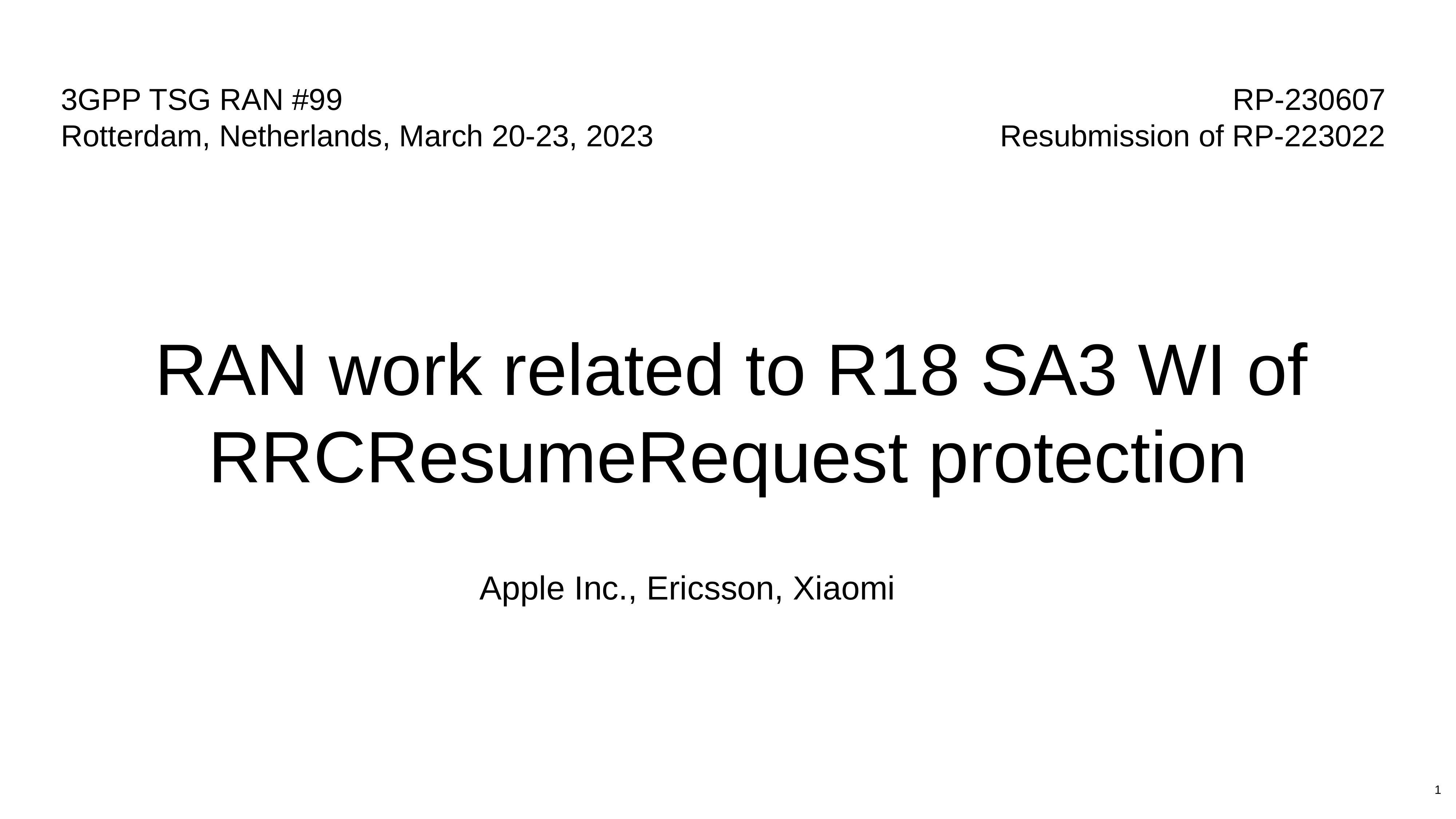

3GPP TSG RAN #99
Rotterdam, Netherlands, March 20-23, 2023

RP-230607
Resubmission of RP-223022

RAN work related to R18 SA3 WI of RRCResumeRequest protection
# Apple Inc., Ericsson, Xiaomi
1